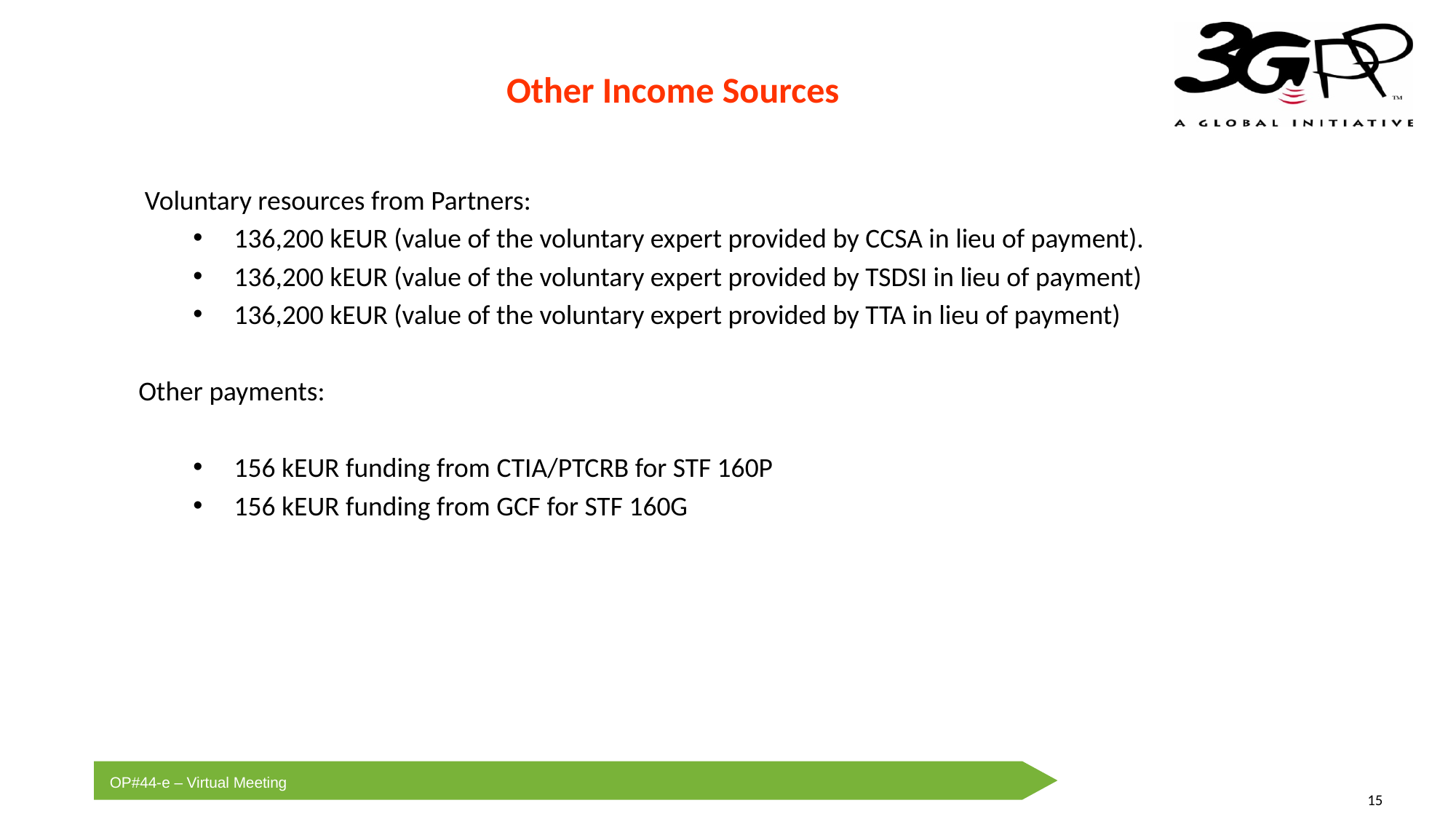

# Other Income Sources
 Voluntary resources from Partners:
136,200 kEUR (value of the voluntary expert provided by CCSA in lieu of payment).
136,200 kEUR (value of the voluntary expert provided by TSDSI in lieu of payment)
136,200 kEUR (value of the voluntary expert provided by TTA in lieu of payment)

Other payments:

156 kEUR funding from CTIA/PTCRB for STF 160P
156 kEUR funding from GCF for STF 160G